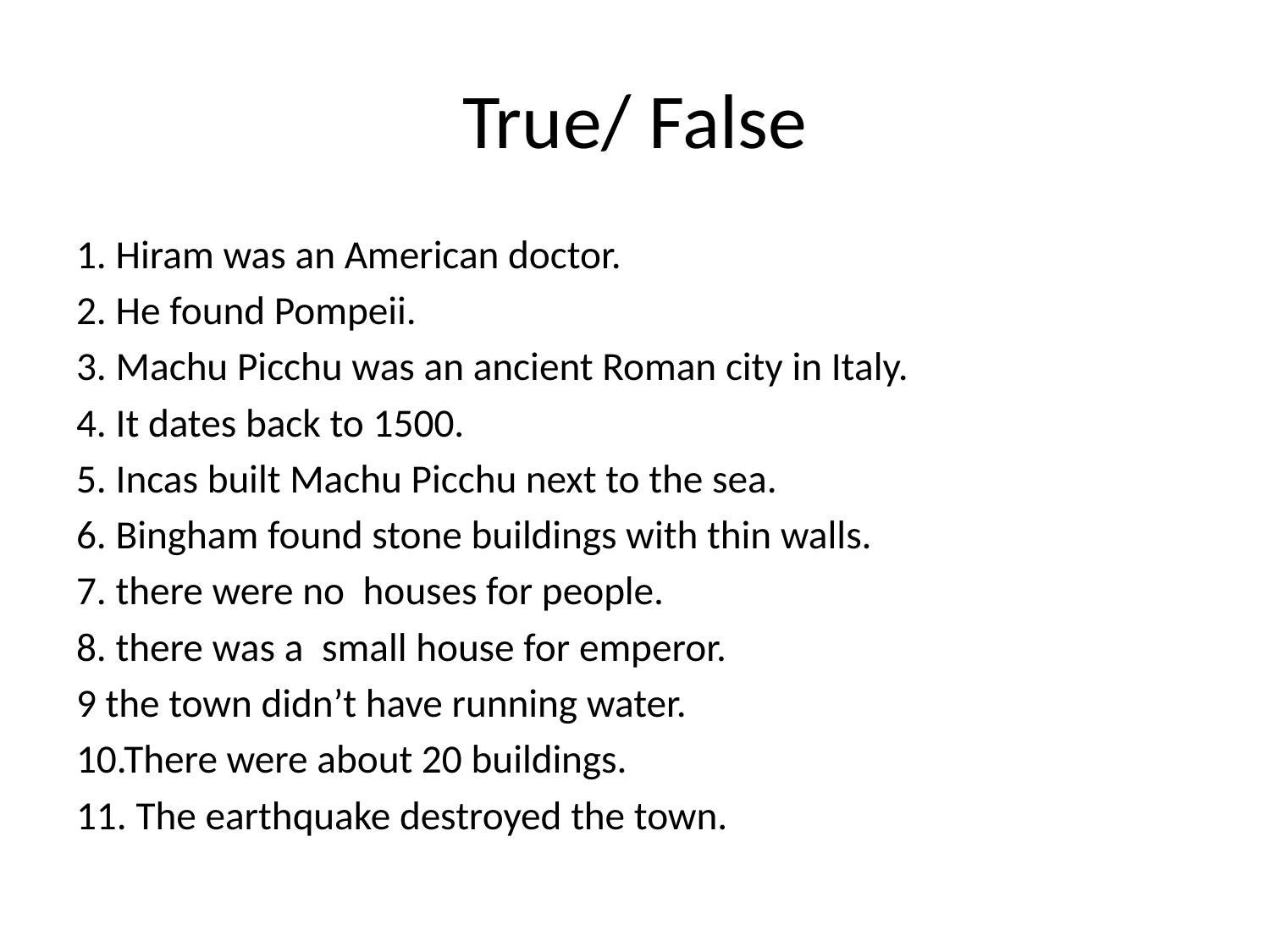

# True/ False
1. Hiram was an American doctor.
2. He found Pompeii.
3. Machu Picchu was an ancient Roman city in Italy.
4. It dates back to 1500.
5. Incas built Machu Picchu next to the sea.
6. Bingham found stone buildings with thin walls.
7. there were no  houses for people.
8. there was a  small house for emperor.
9 the town didn’t have running water.
10.There were about 20 buildings.
11. The earthquake destroyed the town.